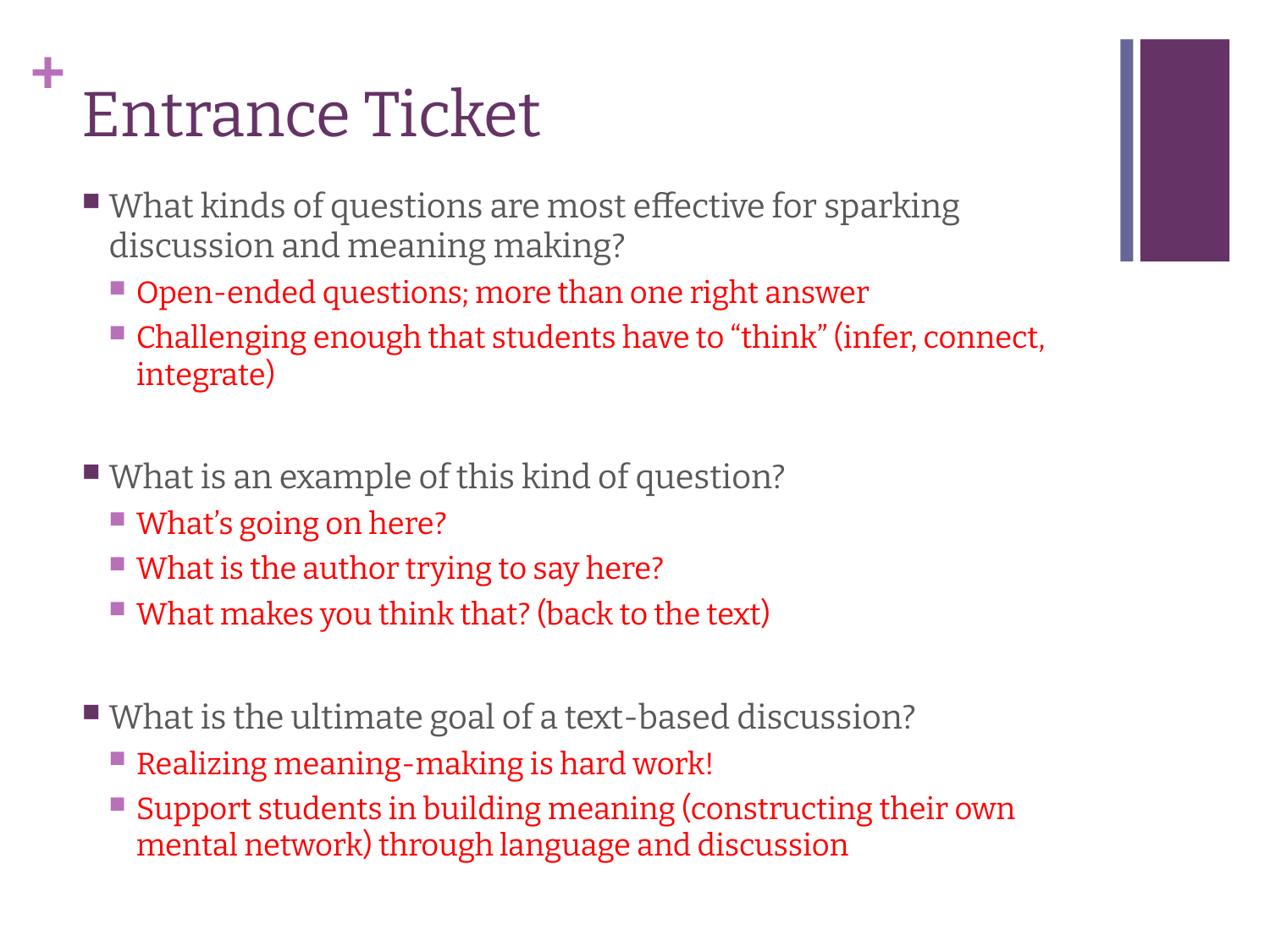

# Entrance Ticket
What kinds of questions are most effective for sparking discussion and meaning making?
Open-ended questions; more than one right answer
Challenging enough that students have to “think” (infer, connect, integrate)
What is an example of this kind of question?
What’s going on here?
What is the author trying to say here?
What makes you think that? (back to the text)
What is the ultimate goal of a text-based discussion?
Realizing meaning-making is hard work!
Support students in building meaning (constructing their own mental network) through language and discussion